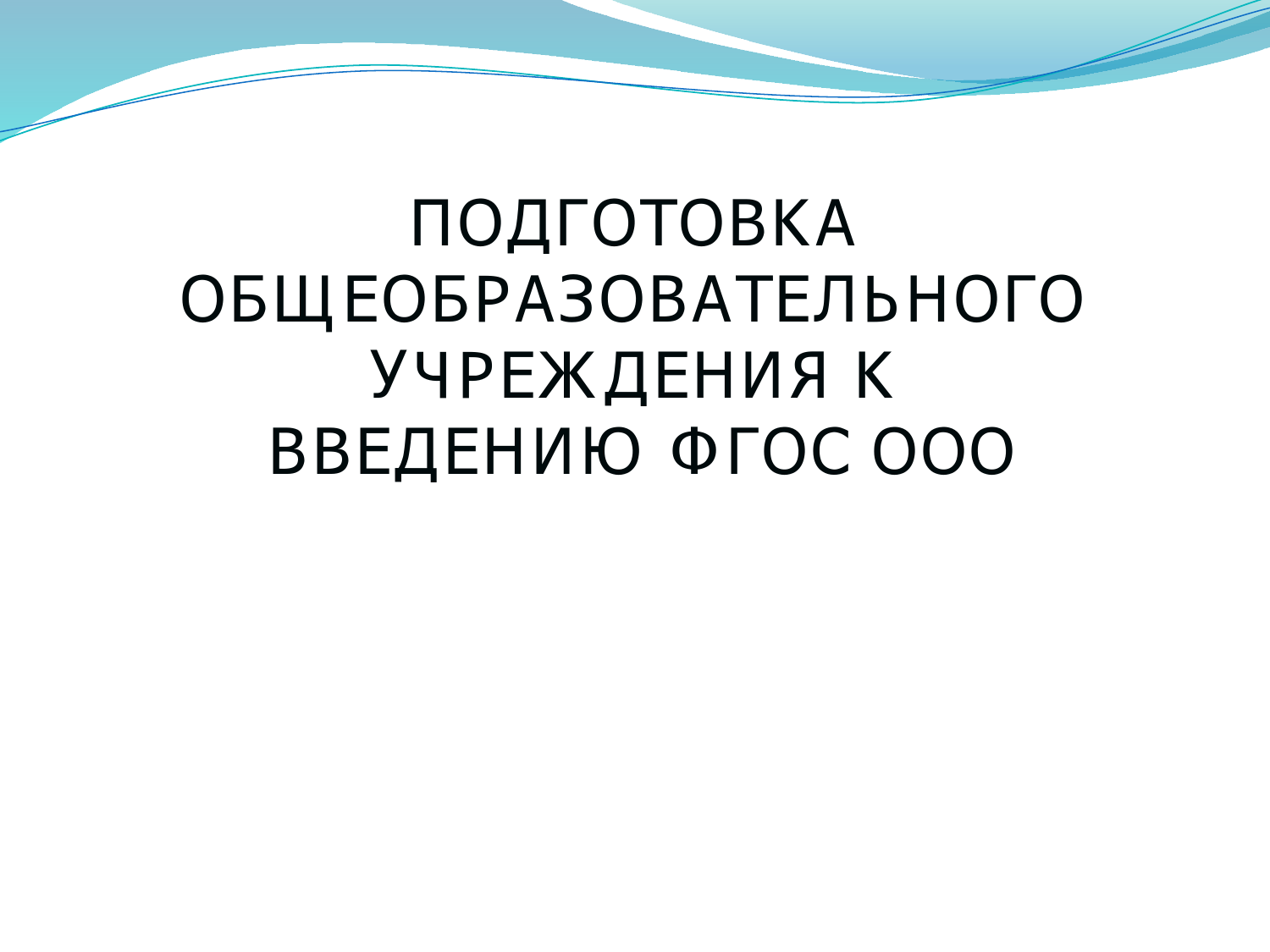

Подготовка общеобразовательного учреждения к
 введению ФГОС ООО